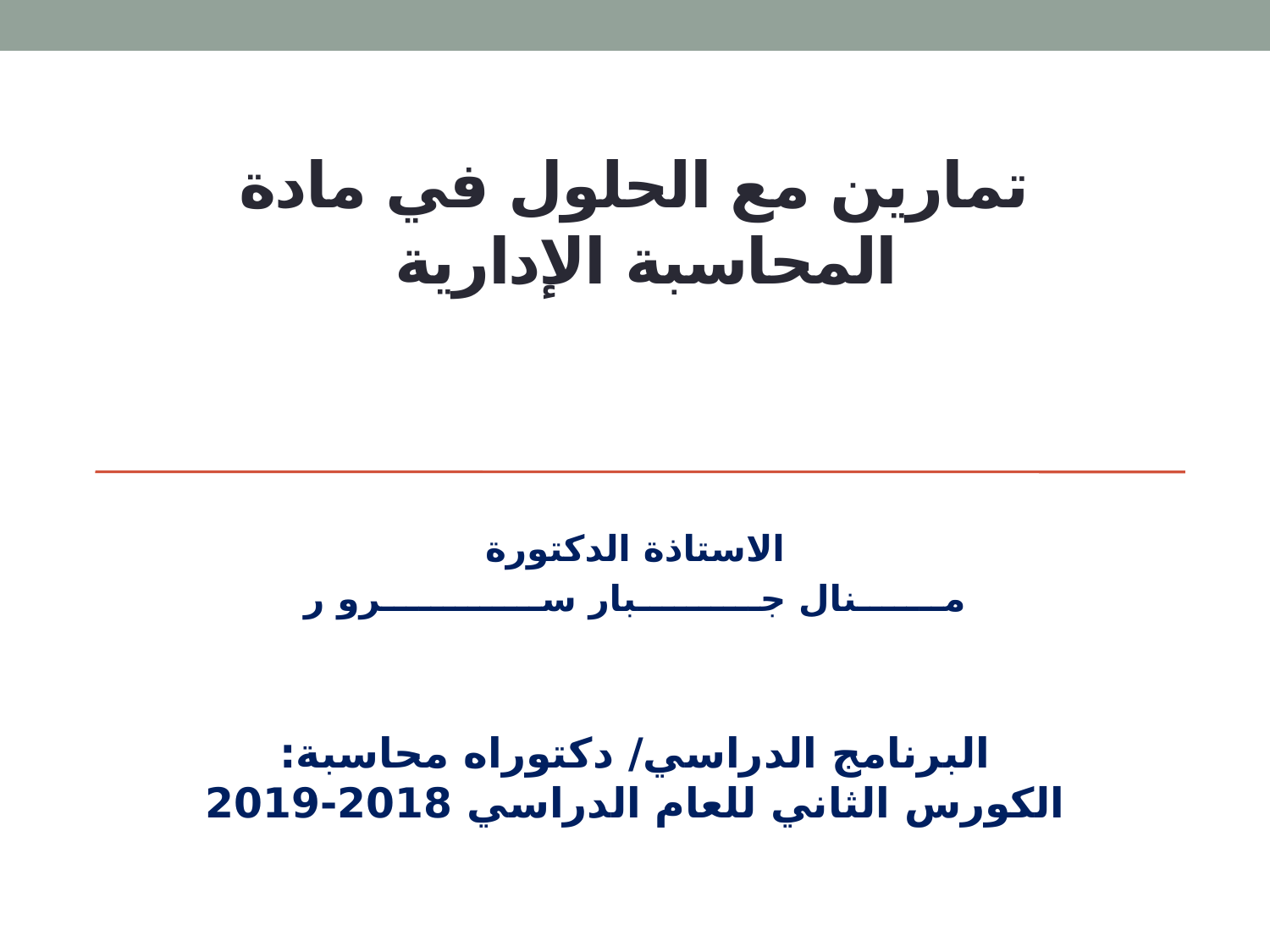

# تمارين مع الحلول في مادة المحاسبة الإدارية

الاستاذة الدكتورة
مـــــــنال جــــــــــبار ســـــــــــــرو ر

البرنامج الدراسي/ دكتوراه محاسبة: الكورس الثاني للعام الدراسي 2018-2019